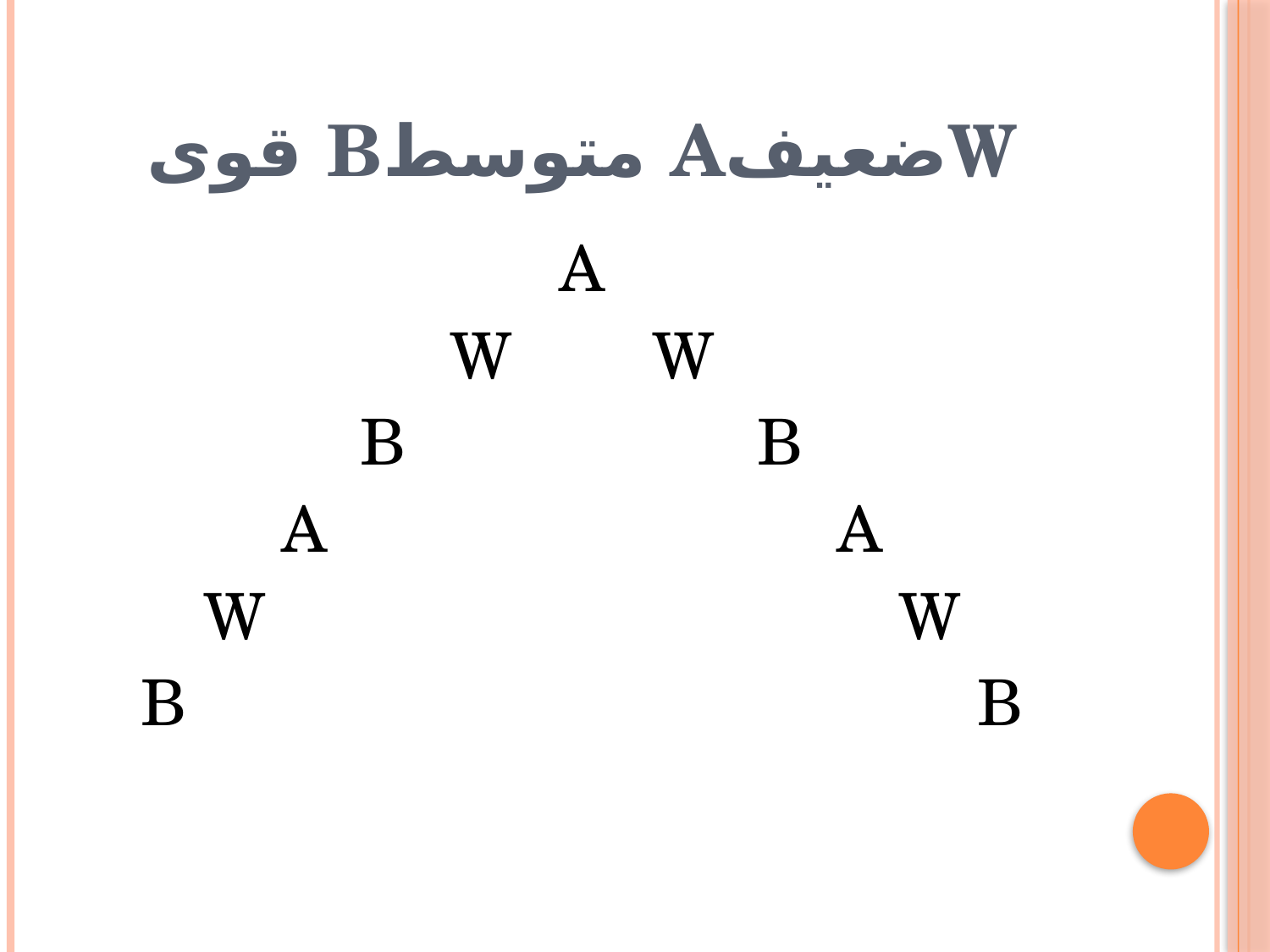

# قوی Bمتوسط AضعیفW
A
W        W
B                    B
A                             A
W                                    W
B                                             B